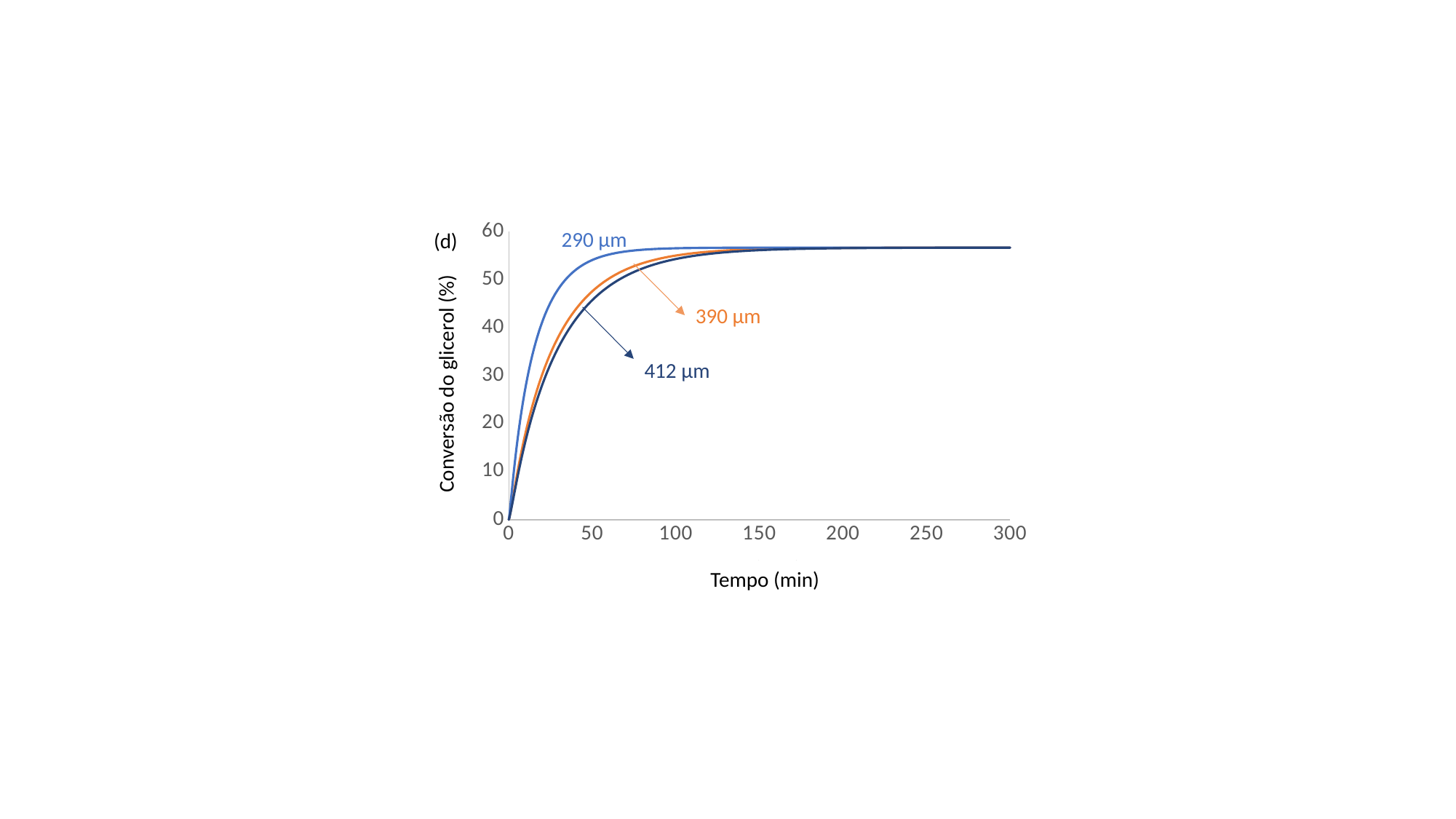

### Chart

| Category |  |  |  |
|---|---|---|---|
290 μm
(d)
390 μm
Conversão do glicerol (%)
412 μm
Tempo (min)